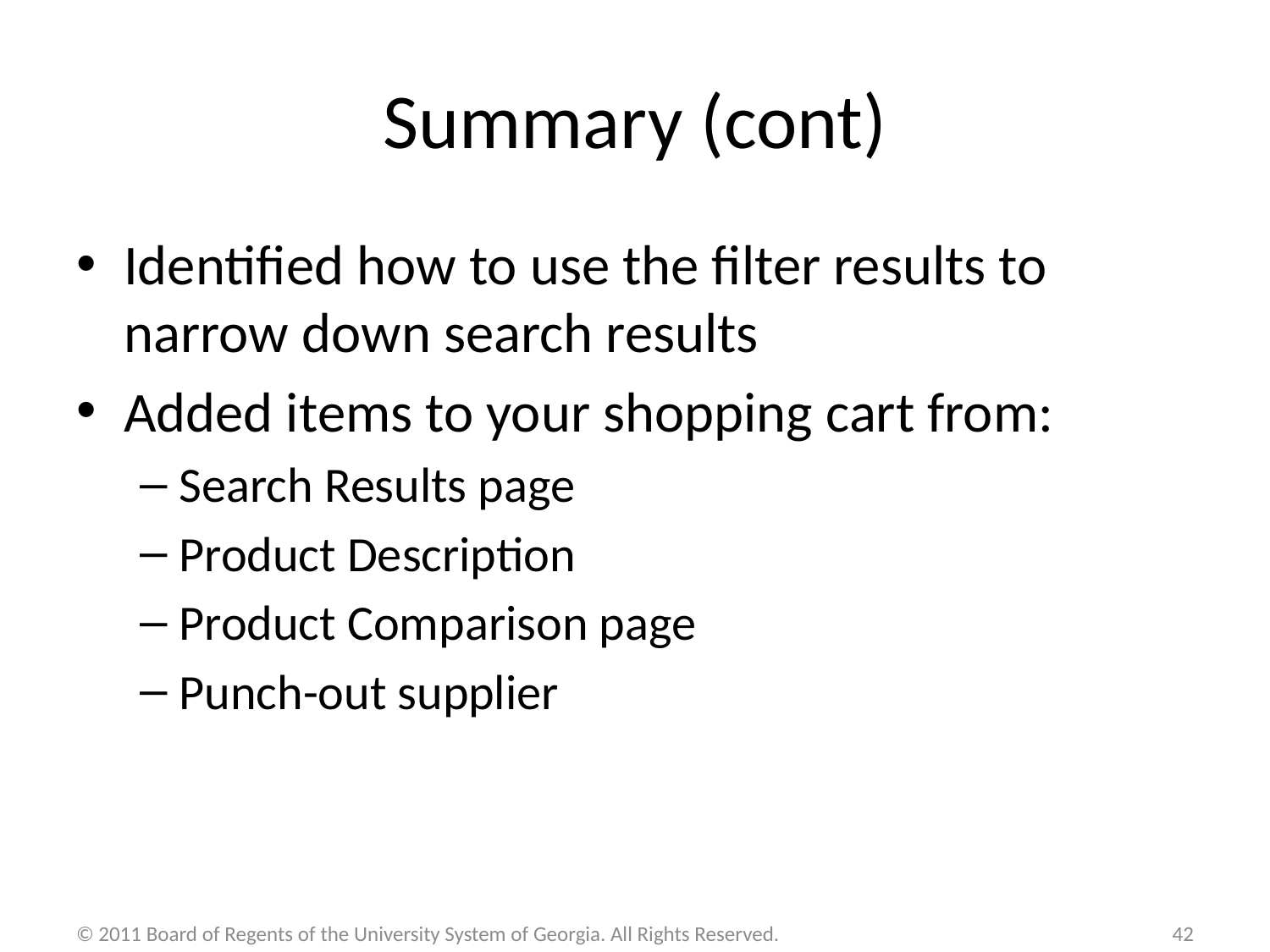

# Summary (cont)
Identified how to use the filter results to narrow down search results
Added items to your shopping cart from:
Search Results page
Product Description
Product Comparison page
Punch-out supplier
© 2011 Board of Regents of the University System of Georgia. All Rights Reserved.
42